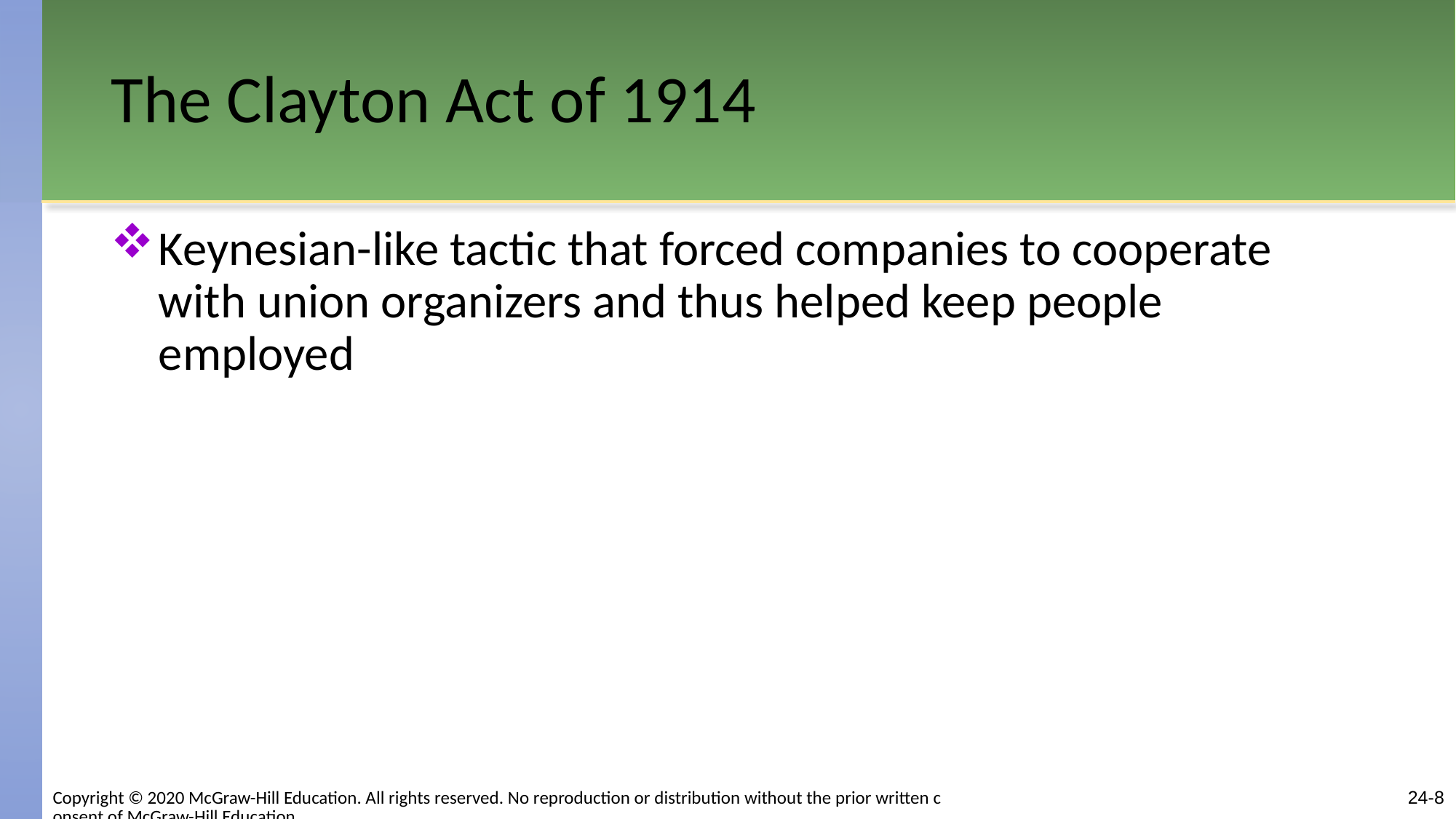

# The Clayton Act of 1914
Keynesian-like tactic that forced companies to cooperate with union organizers and thus helped keep people employed
Copyright © 2020 McGraw-Hill Education. All rights reserved. No reproduction or distribution without the prior written consent of McGraw-Hill Education.
24-8